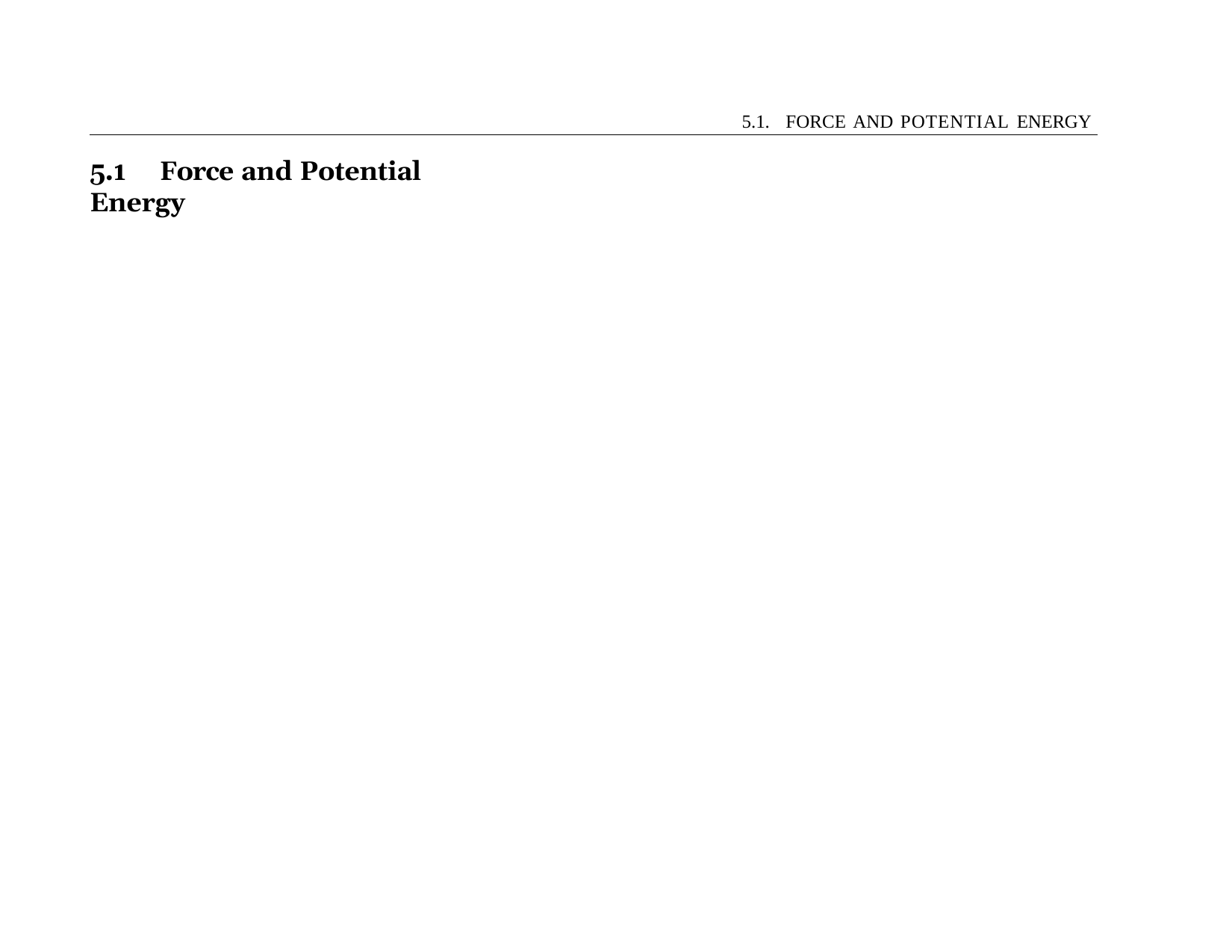

5.1.  FORCE AND POTENTIAL ENERGY

5.1	Force and Potential Energy